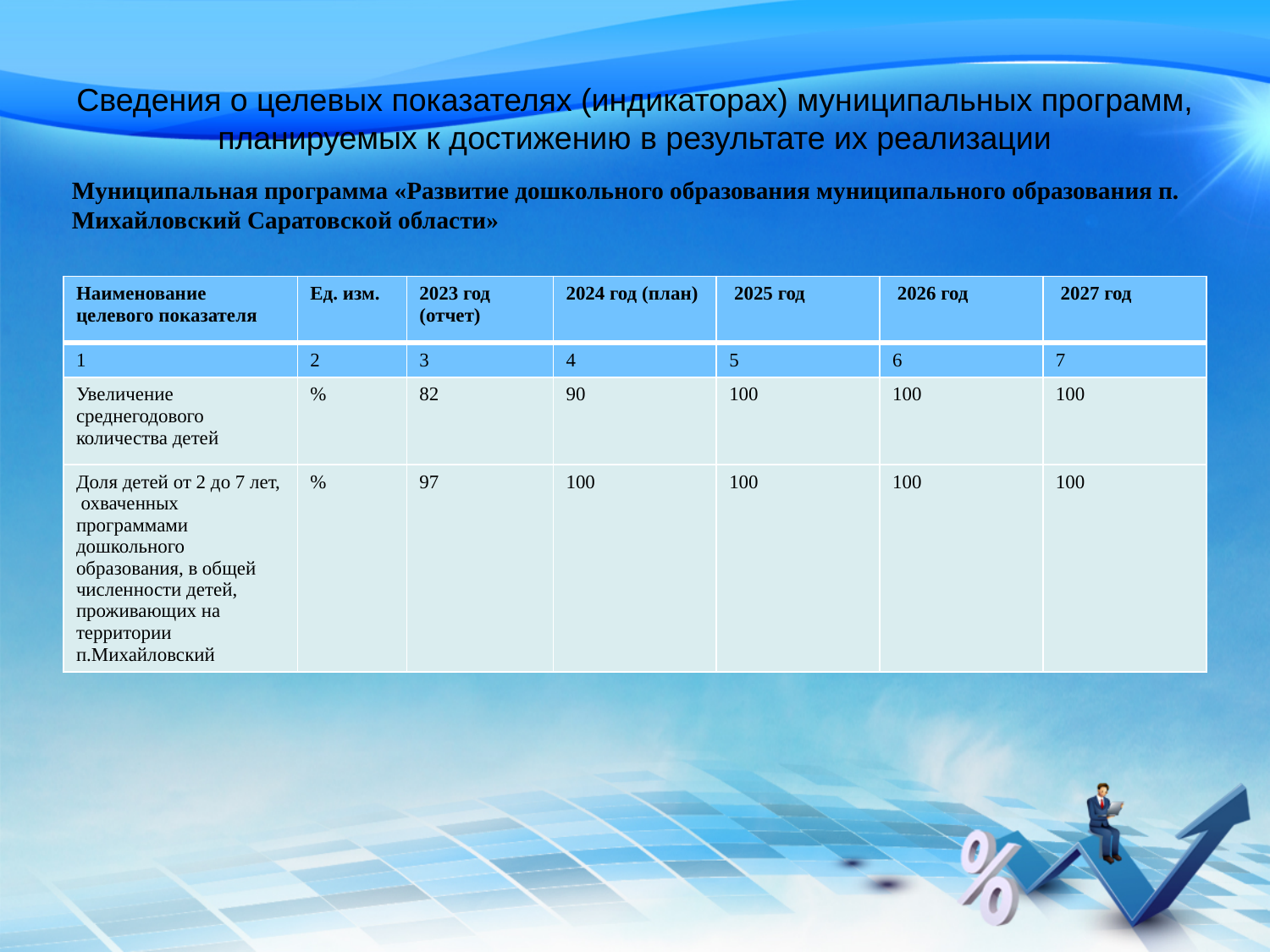

# Сведения о целевых показателях (индикаторах) муниципальных программ, планируемых к достижению в результате их реализации

Муниципальная программа «Развитие дошкольного образования муниципального образования п. Михайловский Саратовской области»
| Наименование целевого показателя | Ед. изм. | 2023 год (отчет) | 2024 год (план) | 2025 год | 2026 год | 2027 год |
| --- | --- | --- | --- | --- | --- | --- |
| 1 | 2 | 3 | 4 | 5 | 6 | 7 |
| Увеличение среднегодового количества детей | % | 82 | 90 | 100 | 100 | 100 |
| Доля детей от 2 до 7 лет, охваченных программами дошкольного образования, в общей численности детей, проживающих на территории п.Михайловский | % | 97 | 100 | 100 | 100 | 100 |